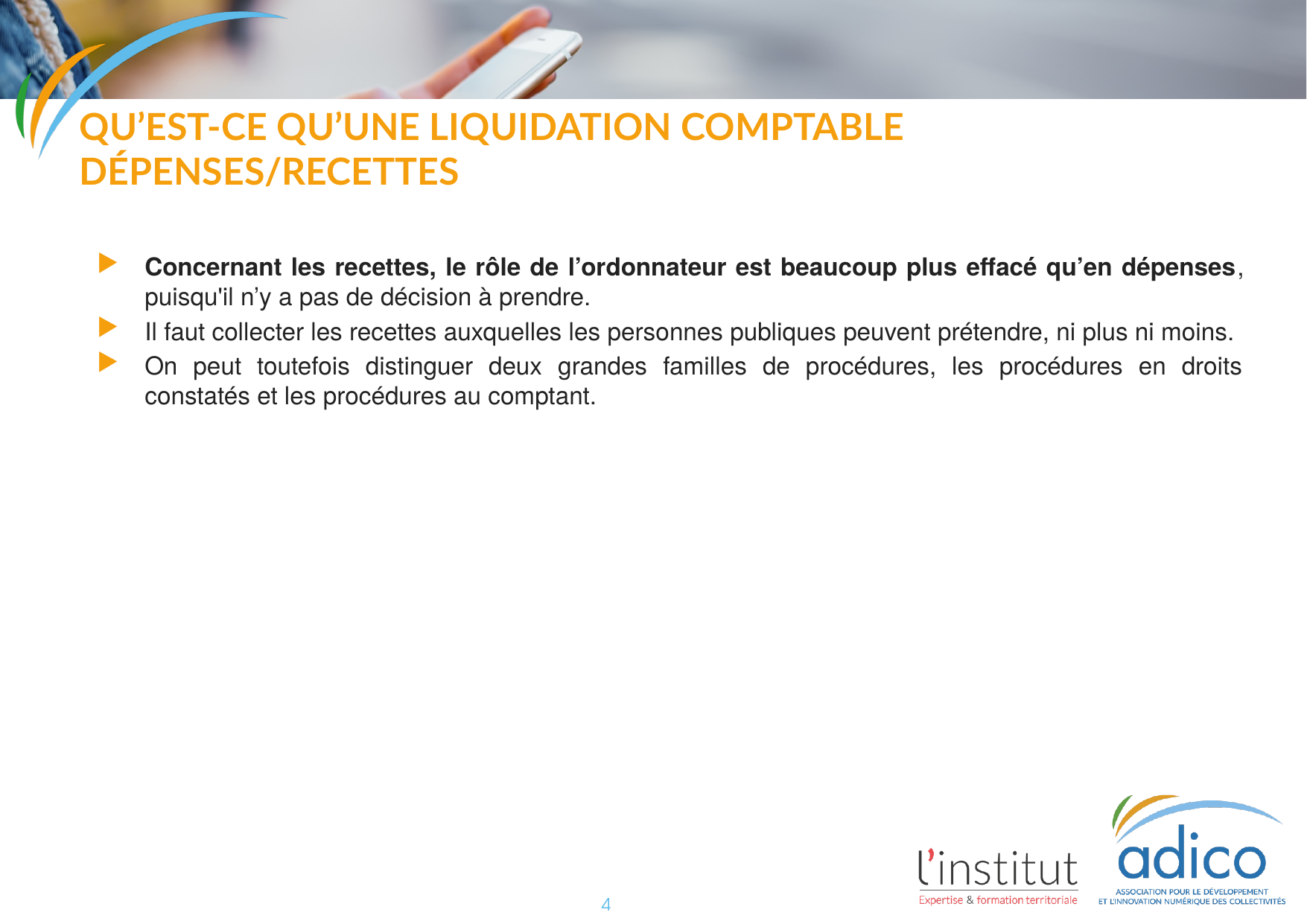

# Qu’est-ce qu’une liquidation comptable dépenses/recettes
Concernant les recettes, le rôle de l’ordonnateur est beaucoup plus effacé qu’en dépenses, puisqu'il n’y a pas de décision à prendre.
Il faut collecter les recettes auxquelles les personnes publiques peuvent prétendre, ni plus ni moins.
On peut toutefois distinguer deux grandes familles de procédures, les procédures en droits constatés et les procédures au comptant.